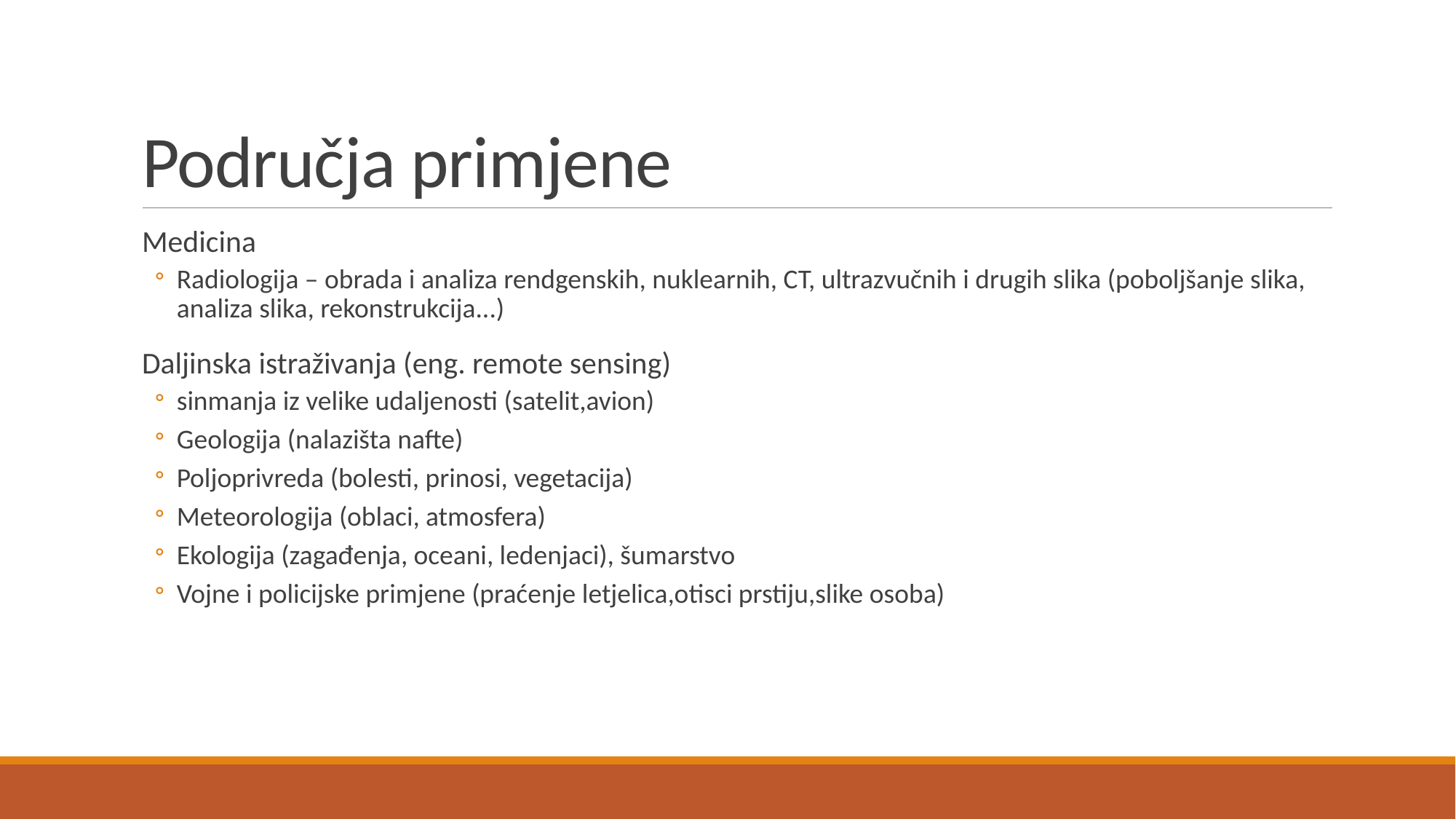

# Područja primjene
Medicina
Radiologija – obrada i analiza rendgenskih, nuklearnih, CT, ultrazvučnih i drugih slika (poboljšanje slika, analiza slika, rekonstrukcija...)
Daljinska istraživanja (eng. remote sensing)
sinmanja iz velike udaljenosti (satelit,avion)
Geologija (nalazišta nafte)
Poljoprivreda (bolesti, prinosi, vegetacija)
Meteorologija (oblaci, atmosfera)
Ekologija (zagađenja, oceani, ledenjaci), šumarstvo
Vojne i policijske primjene (praćenje letjelica,otisci prstiju,slike osoba)